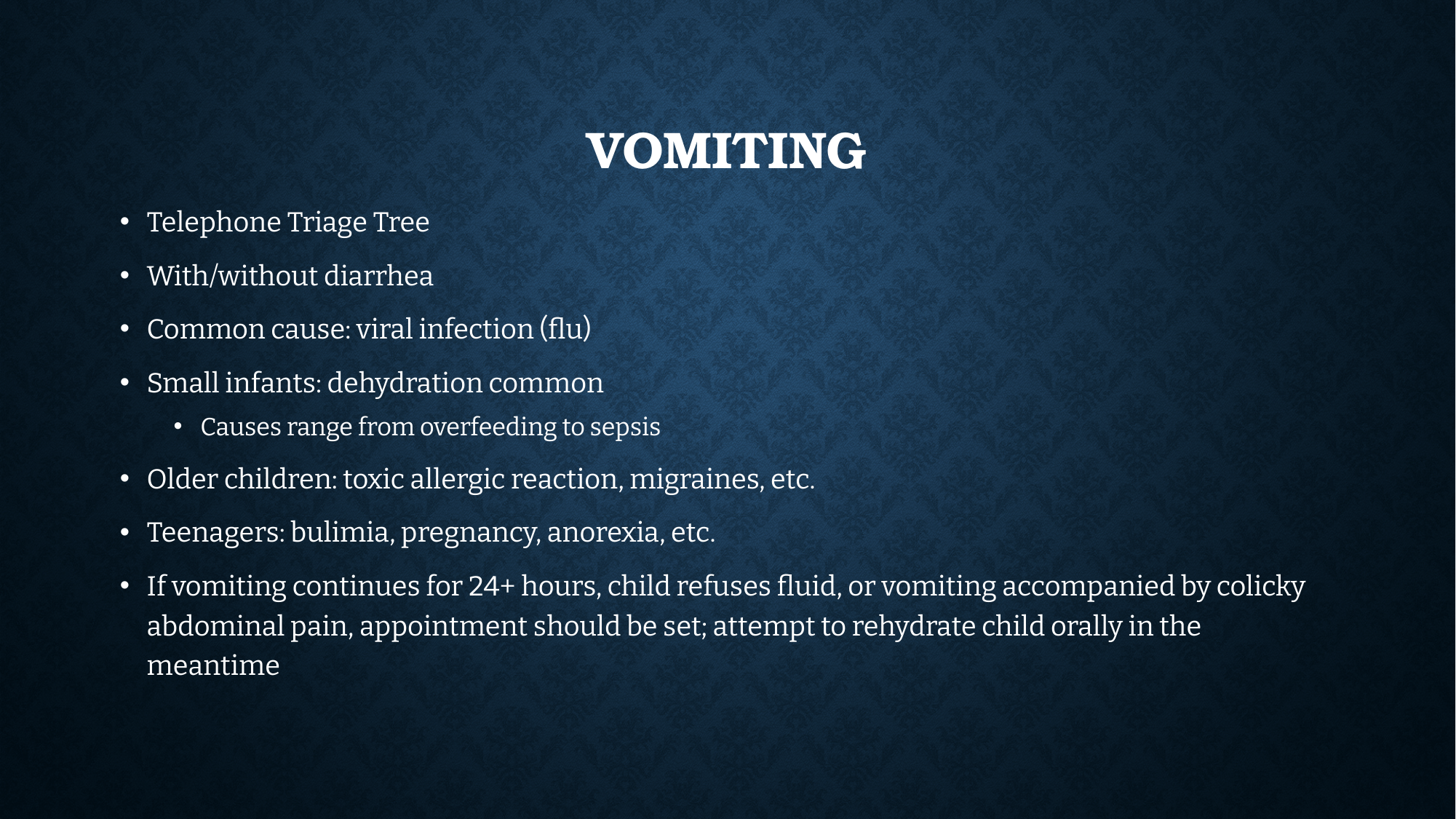

# Vomiting
Telephone Triage Tree
With/without diarrhea
Common cause: viral infection (flu)
Small infants: dehydration common
Causes range from overfeeding to sepsis
Older children: toxic allergic reaction, migraines, etc.
Teenagers: bulimia, pregnancy, anorexia, etc.
If vomiting continues for 24+ hours, child refuses fluid, or vomiting accompanied by colicky abdominal pain, appointment should be set; attempt to rehydrate child orally in the meantime